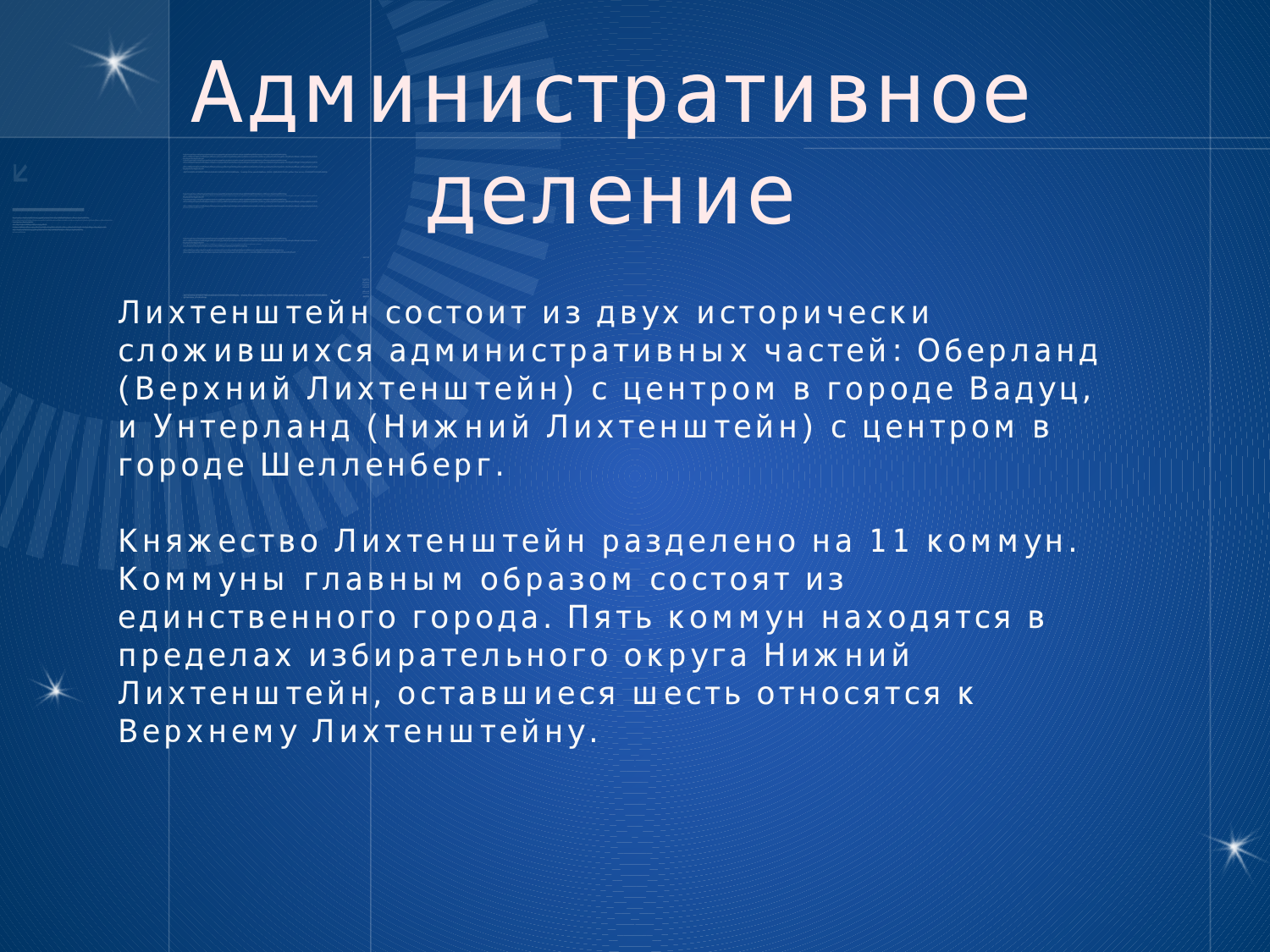

Административное деление
Лихтенштейн состоит из двух исторически сложившихся административных частей: Оберланд (Верхний Лихтенштейн) с центром в городе Вадуц, и Унтерланд (Нижний Лихтенштейн) с центром в городе Шелленберг.

Княжество Лихтенштейн разделено на 11 коммун. Коммуны главным образом состоят из единственного города. Пять коммун находятся в пределах избирательного округа Нижний Лихтенштейн, оставшиеся шесть относятся к Верхнему Лихтенштейну.